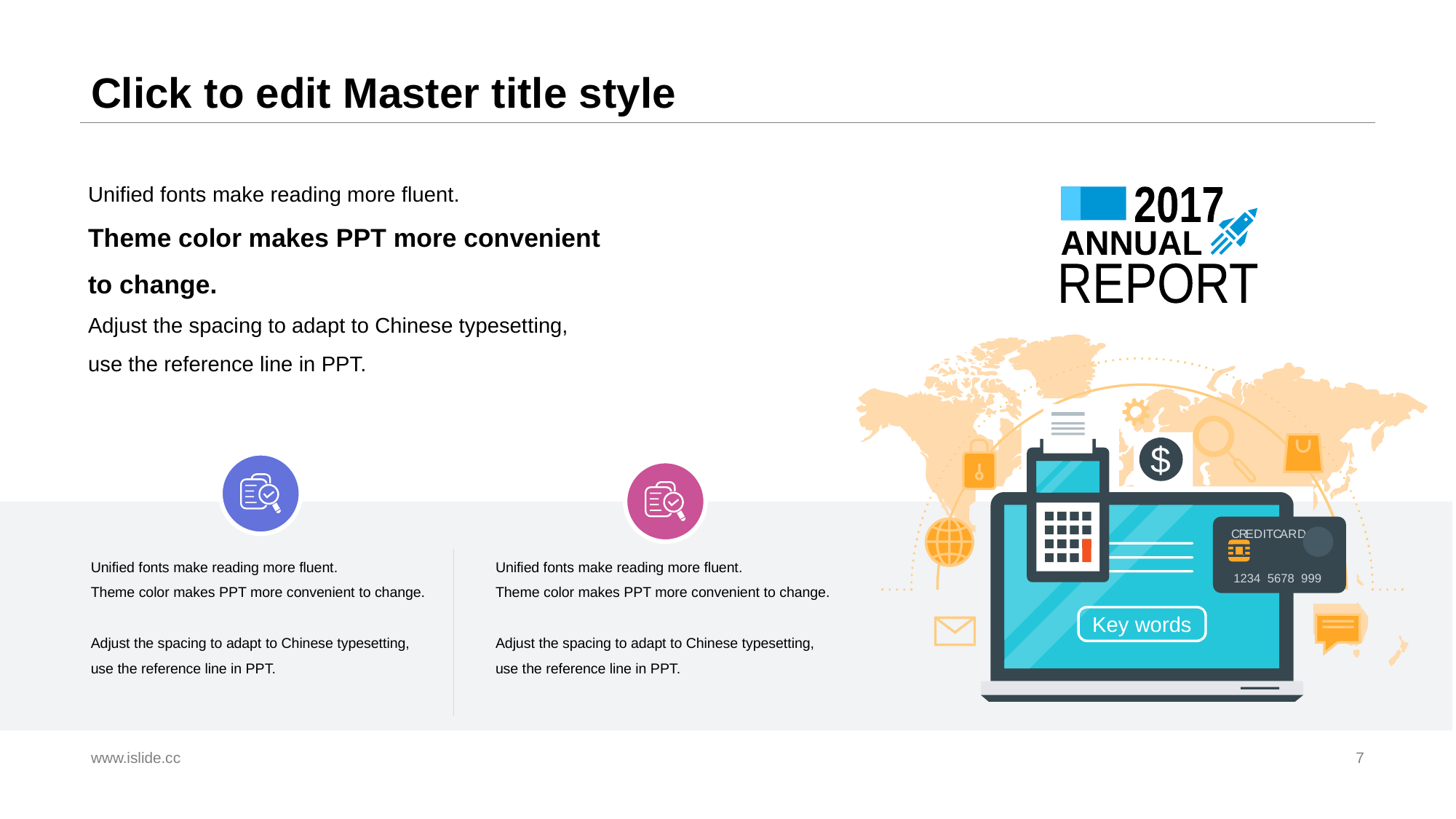

# Click to edit Master title style
Unified fonts make reading more fluent.
Theme color makes PPT more convenient to change.
Adjust the spacing to adapt to Chinese typesetting, use the reference line in PPT.

2017

ANNUAL
REPORT

$

C
R
ED
IT
C
AR
D

Unified fonts make reading more fluent.
Theme color makes PPT more convenient to change.

Adjust the spacing to adapt to Chinese typesetting, use the reference line in PPT.
Unified fonts make reading more fluent.
Theme color makes PPT more convenient to change.

Adjust the spacing to adapt to Chinese typesetting, use the reference line in PPT.

1234  5678  999

Key words

www.islide.cc
7